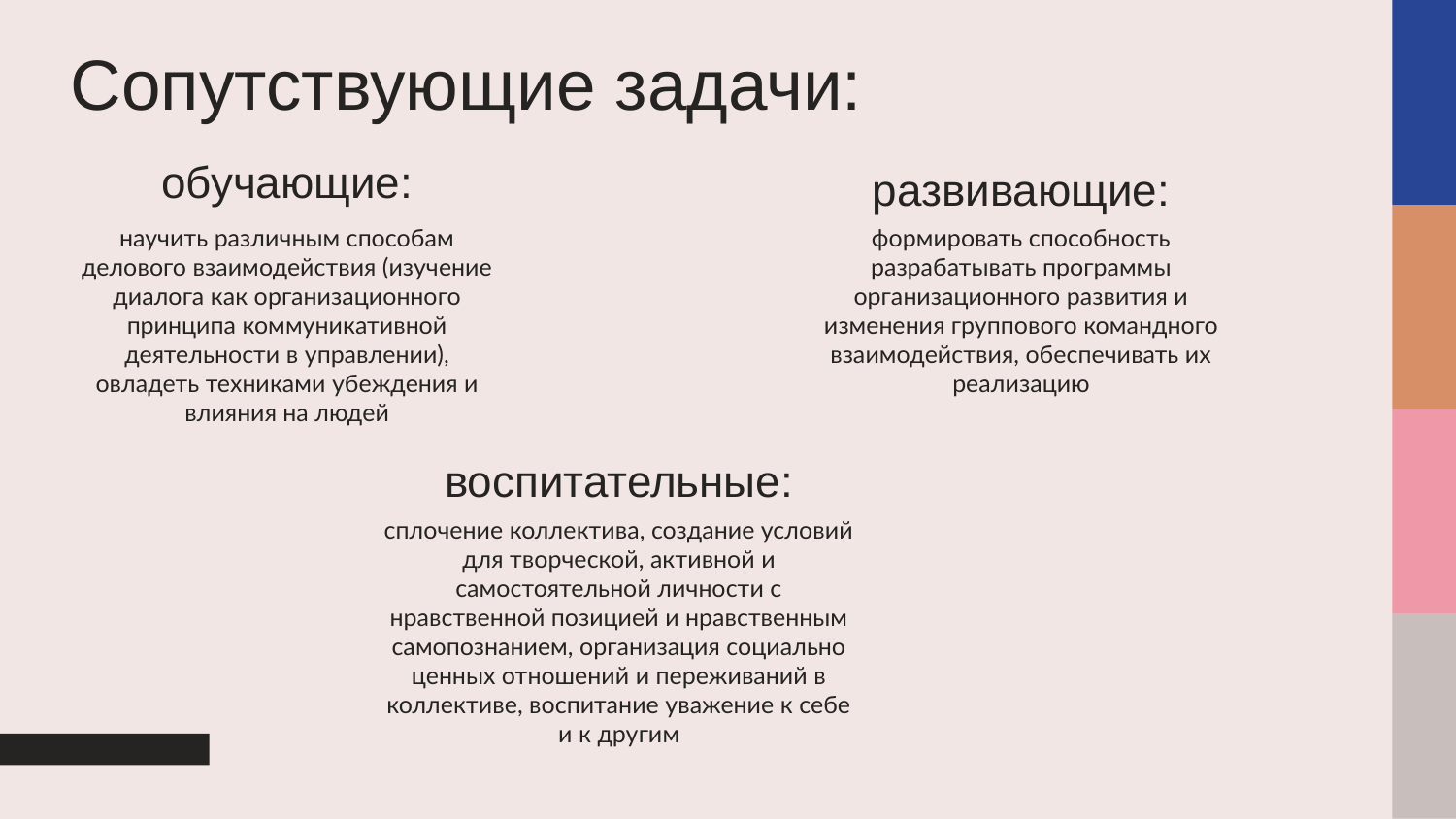

# Сопутствующие задачи:
обучающие:
развивающие:
научить различным способам делового взаимодействия (изучение диалога как организационного принципа коммуникативной деятельности в управлении), овладеть техниками убеждения и влияния на людей
формировать способность разрабатывать программы организационного развития и изменения группового командного взаимодействия, обеспечивать их реализацию

воспитательные:
сплочение коллектива, создание условий для творческой, активной и самостоятельной личности с нравственной позицией и нравственным самопознанием, организация социально ценных отношений и переживаний в коллективе, воспитание уважение к себе и к другим